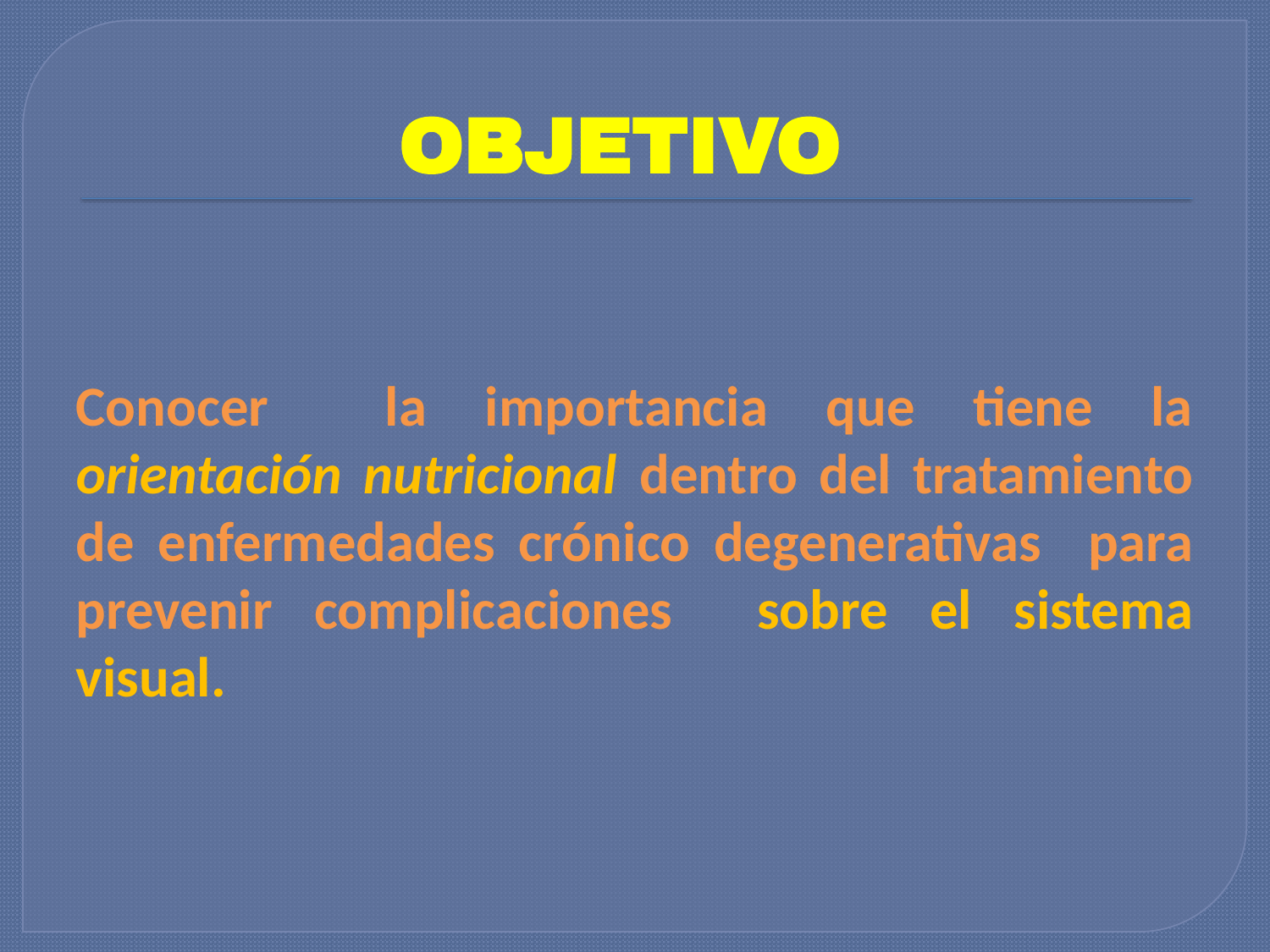

# OBJETIVO

Conocer  la importancia que tiene la orientación nutricional dentro del tratamiento de enfermedades crónico degenerativas  para prevenir complicaciones  sobre el sistema visual.